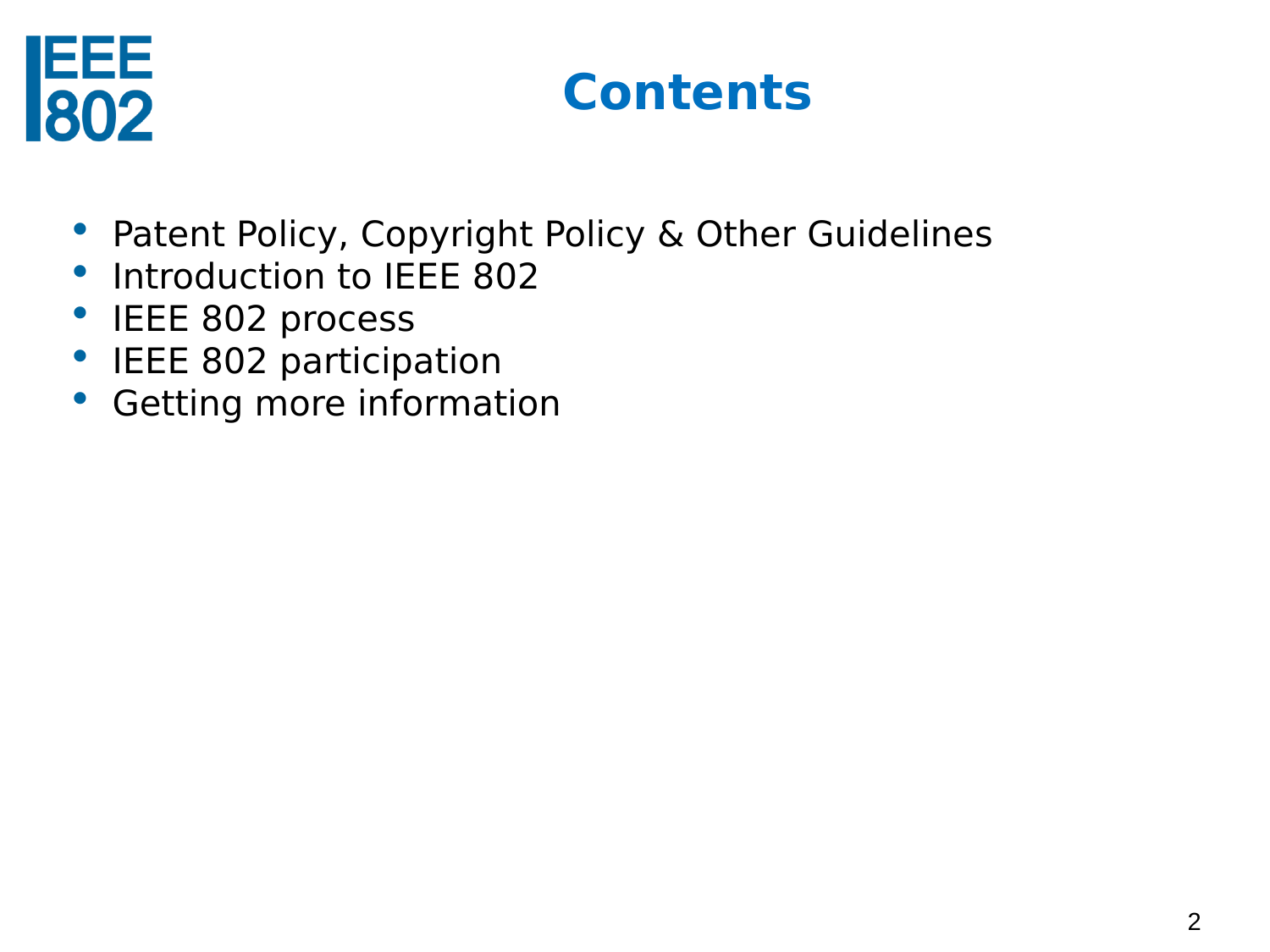

# Contents
Patent Policy, Copyright Policy & Other Guidelines
Introduction to IEEE 802
IEEE 802 process
IEEE 802 participation
Getting more information

2